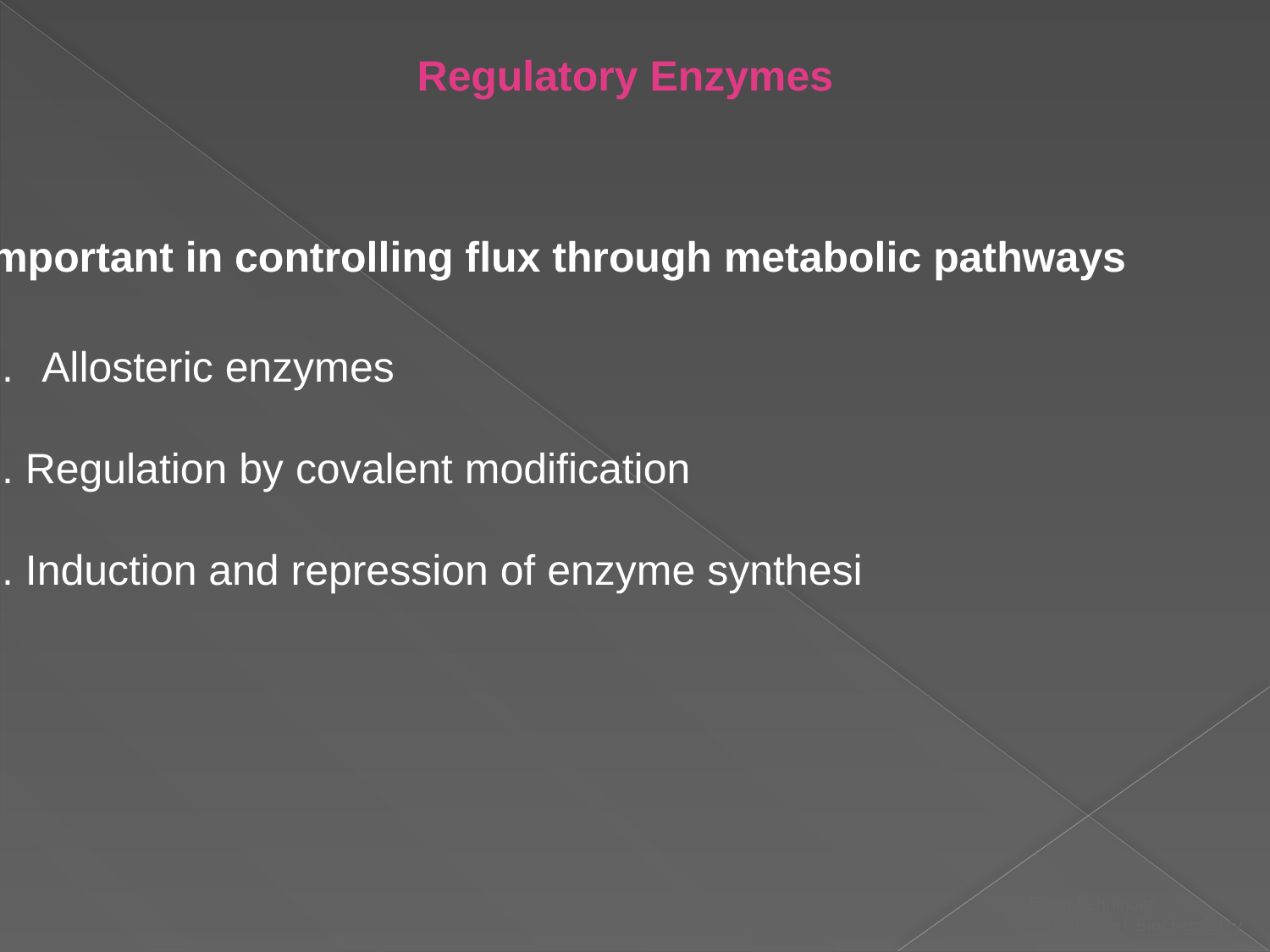

Regulatory Enzymes

important in controlling flux through metabolic pathways

Allosteric enzymes

2. Regulation by covalent modification

3. Induction and repression of enzyme synthesi

From Lehninger
Principles of Biochemistry